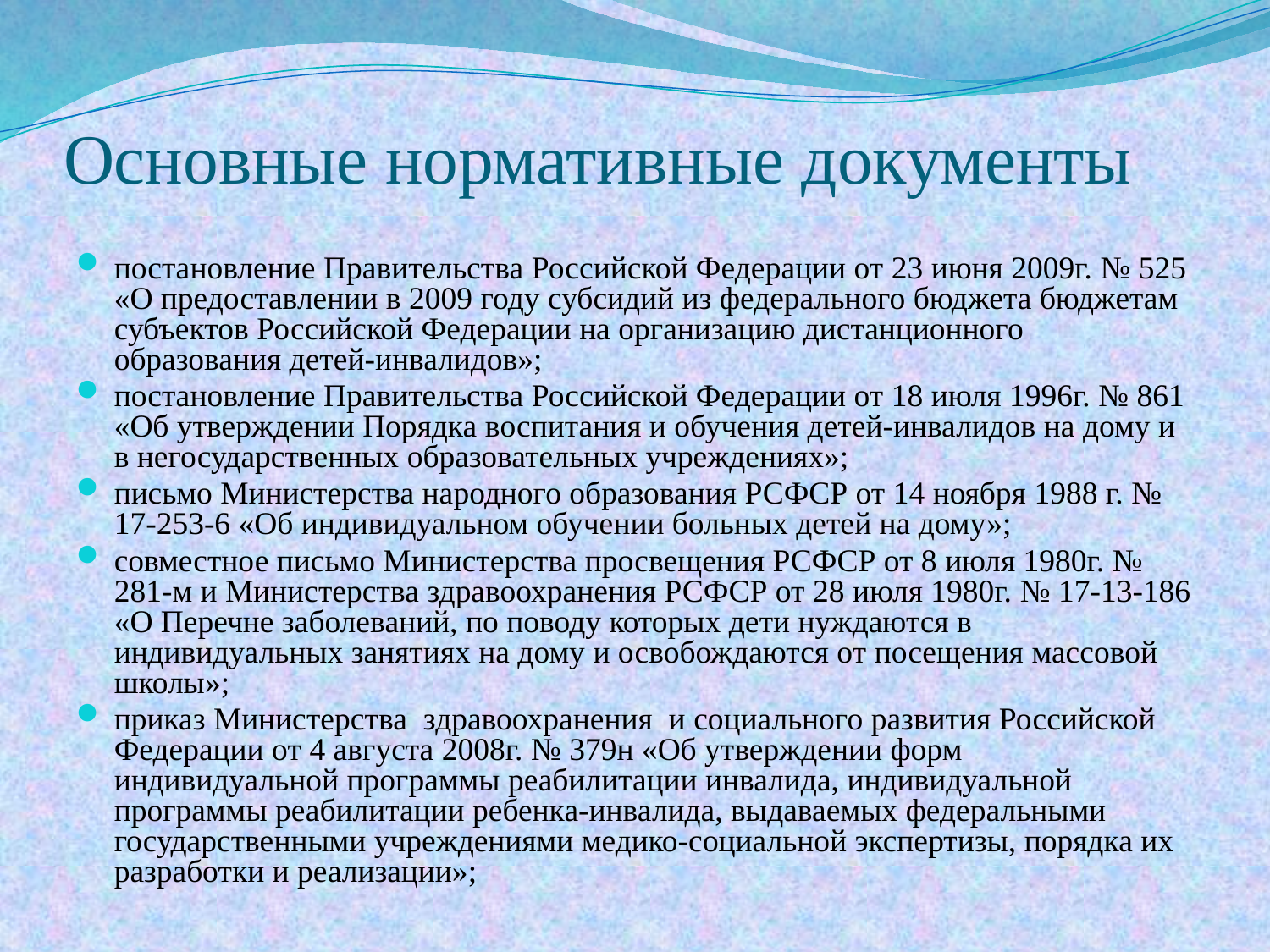

# Основные нормативные документы
постановление Правительства Российской Федерации от 23 июня 2009г. № 525 «О предоставлении в 2009 году субсидий из федерального бюджета бюджетам субъектов Российской Федерации на организацию дистанционного образования детей-инвалидов»;
постановление Правительства Российской Федерации от 18 июля 1996г. № 861 «Об утверждении Порядка воспитания и обучения детей-инвалидов на дому и в негосударственных образовательных учреждениях»;
письмо Министерства народного образования РСФСР от 14 ноября 1988 г. № 17-253-6 «Об индивидуальном обучении больных детей на дому»;
совместное письмо Министерства просвещения РСФСР от 8 июля 1980г. № 281-м и Министерства здравоохранения РСФСР от 28 июля 1980г. № 17-13-186 «О Перечне заболеваний, по поводу которых дети нуждаются в индивидуальных занятиях на дому и освобождаются от посещения массовой школы»;
приказ Министерства  здравоохранения  и социального развития Российской Федерации от 4 августа 2008г. № 379н «Об утверждении форм индивидуальной программы реабилитации инвалида, индивидуальной программы реабилитации ребенка-инвалида, выдаваемых федеральными государственными учреждениями медико-социальной экспертизы, порядка их разработки и реализации»;